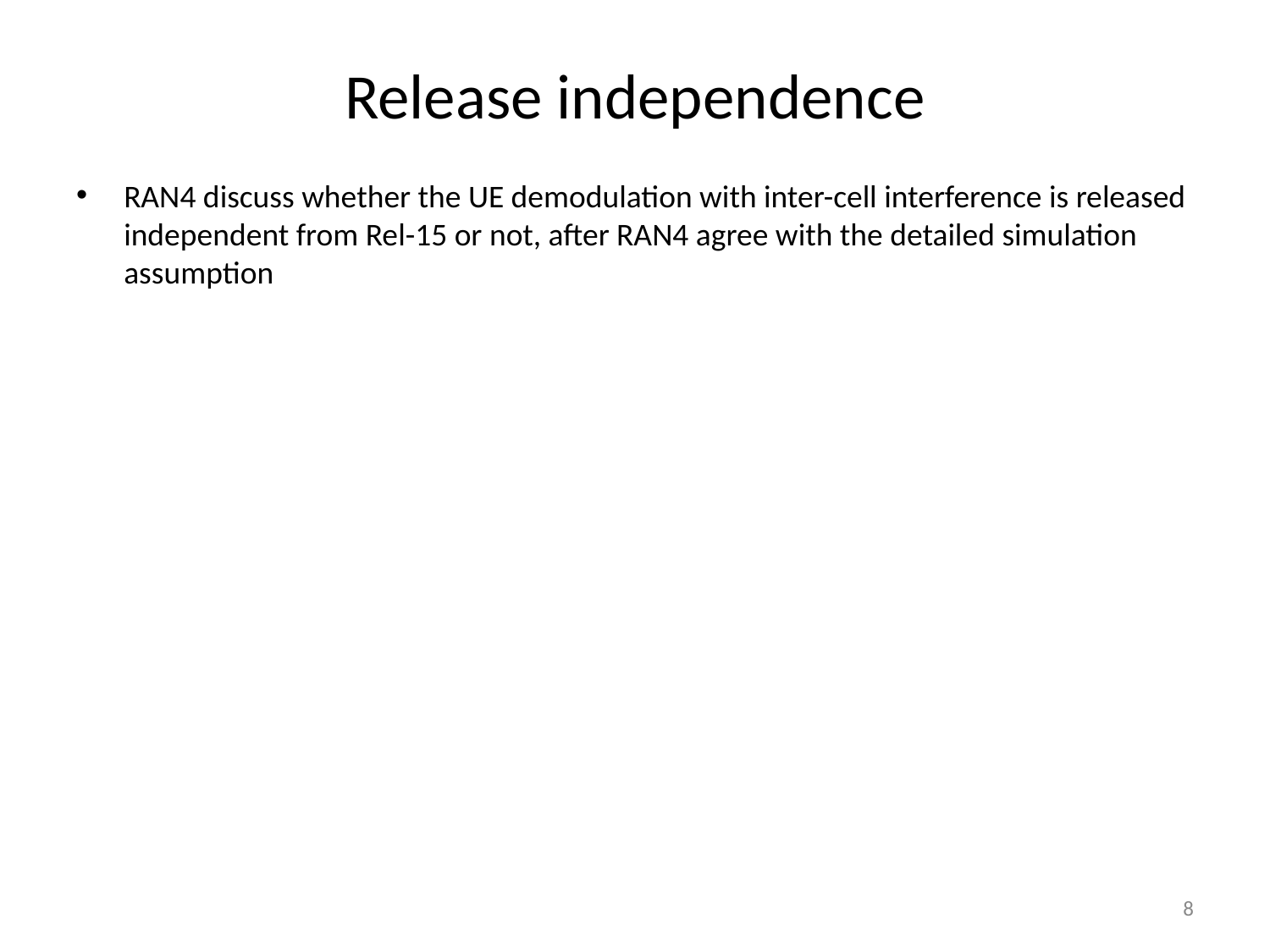

# Release independence
RAN4 discuss whether the UE demodulation with inter-cell interference is released independent from Rel-15 or not, after RAN4 agree with the detailed simulation assumption
8